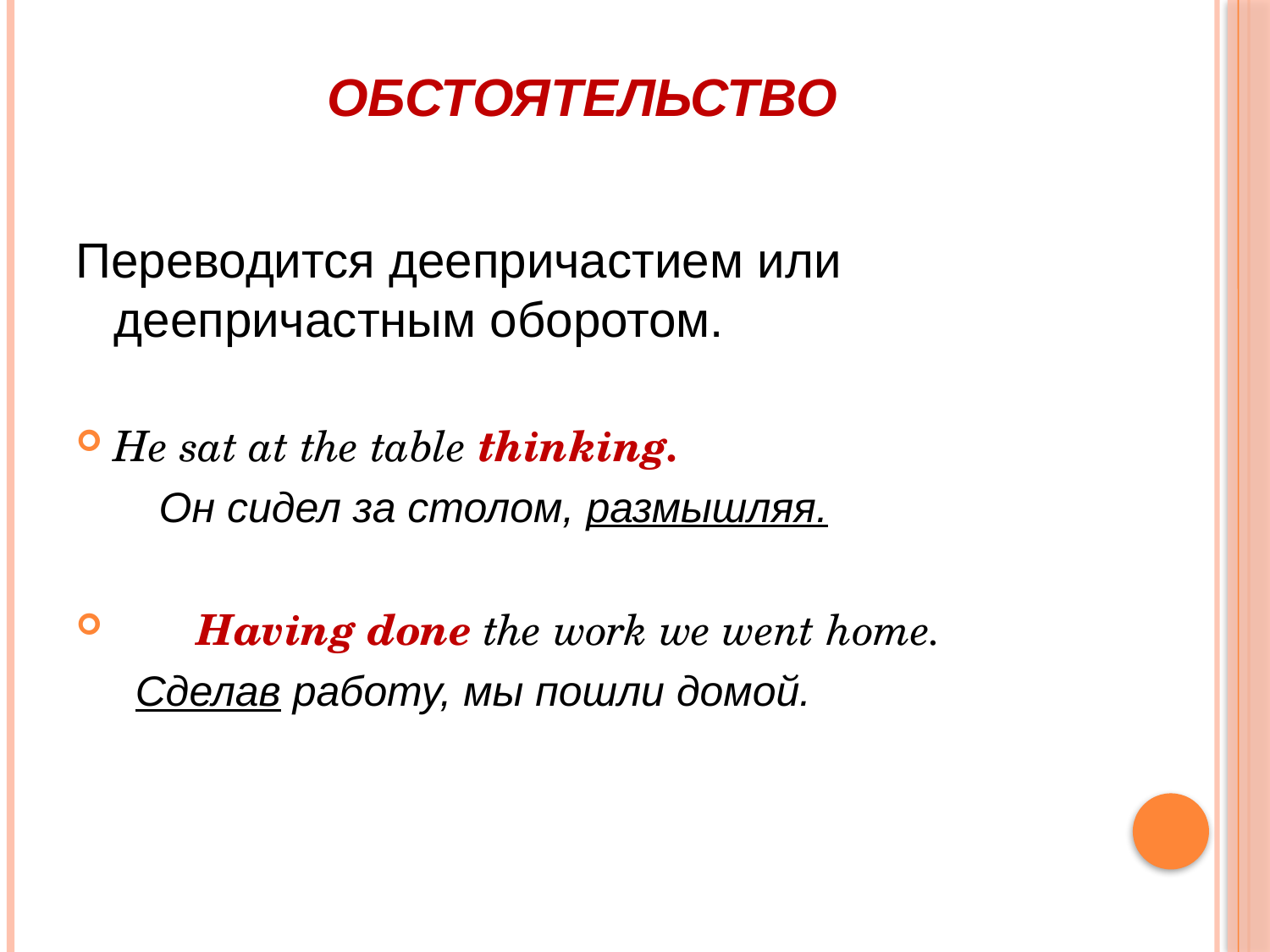

# Обстоятельство
Переводится деепричастием или деепричастным оборотом.

He sat at the table thinking.
       Он сидел за столом, размышляя.

       Having done the work we went home.
     Сделав работу, мы пошли домой.